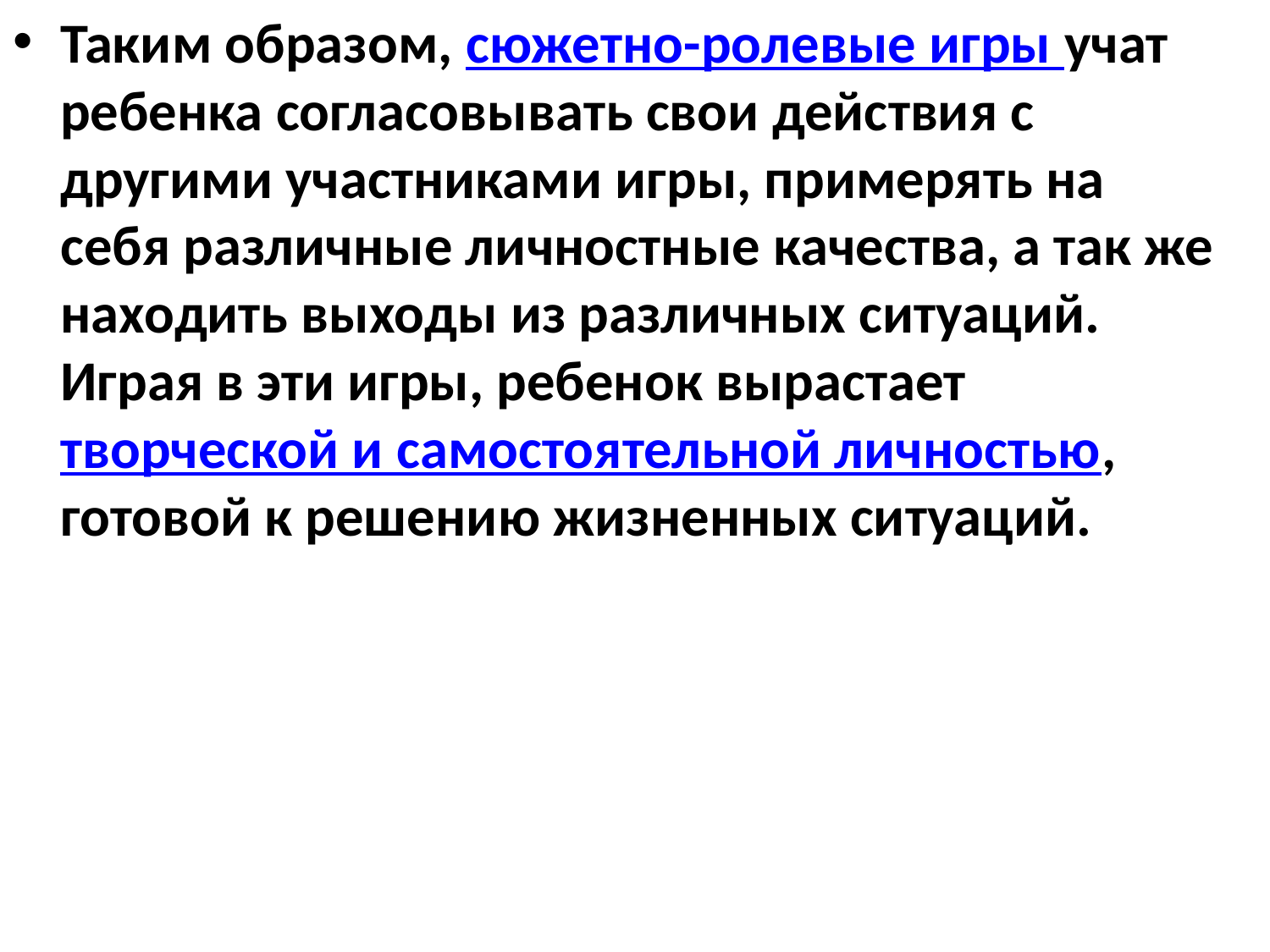

Таким образом, сюжетно-ролевые игры учат ребенка согласовывать свои действия с другими участниками игры, примерять на себя различные личностные качества, а так же находить выходы из различных ситуаций. Играя в эти игры, ребенок вырастает творческой и самостоятельной личностью, готовой к решению жизненных ситуаций.